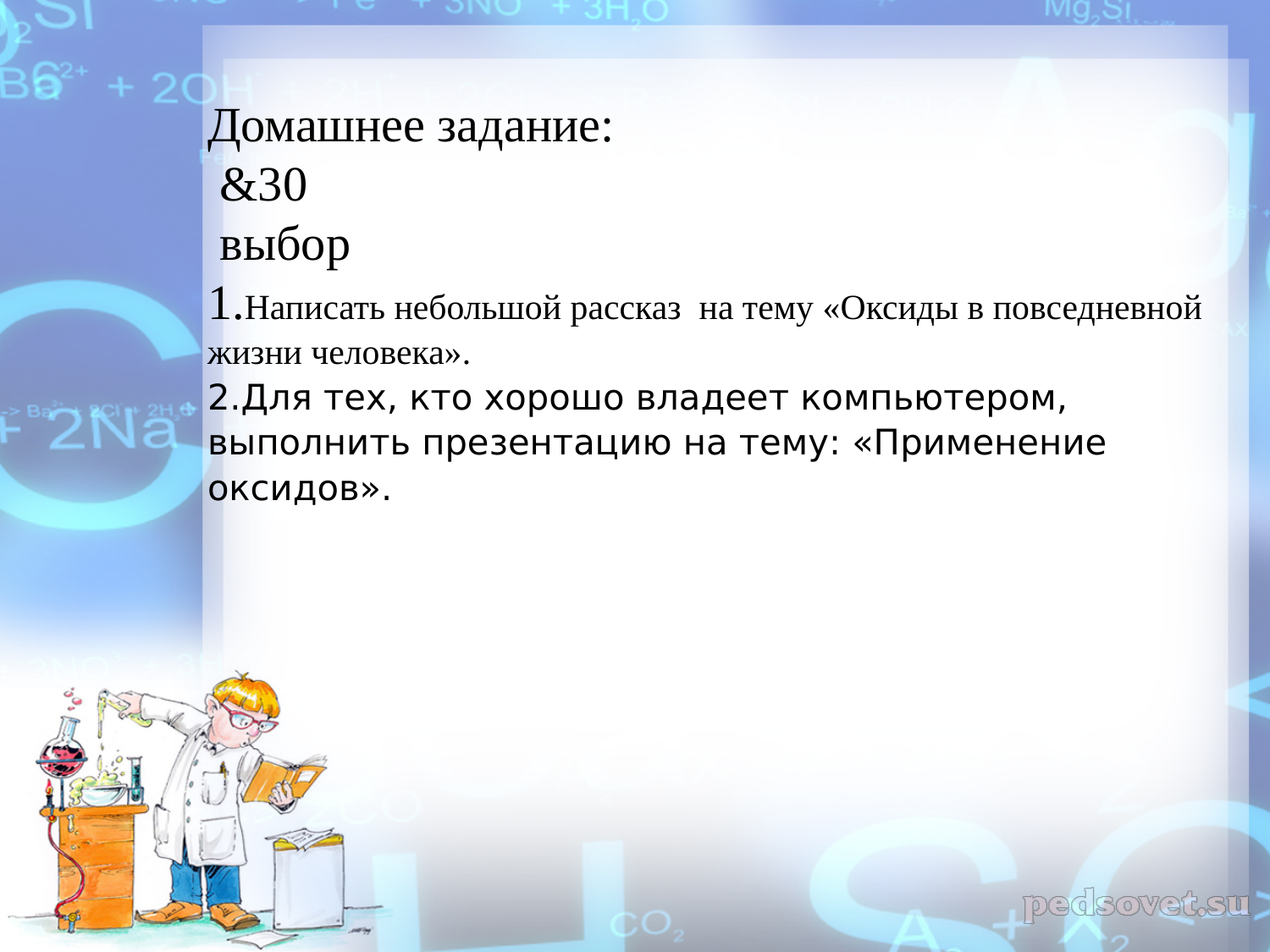

Домашнее задание:
 &30
 выбор
1.Написать небольшой рассказ  на тему «Оксиды в повседневной жизни человека».
2.Для тех, кто хорошо владеет компьютером, выполнить презентацию на тему: «Применение оксидов».